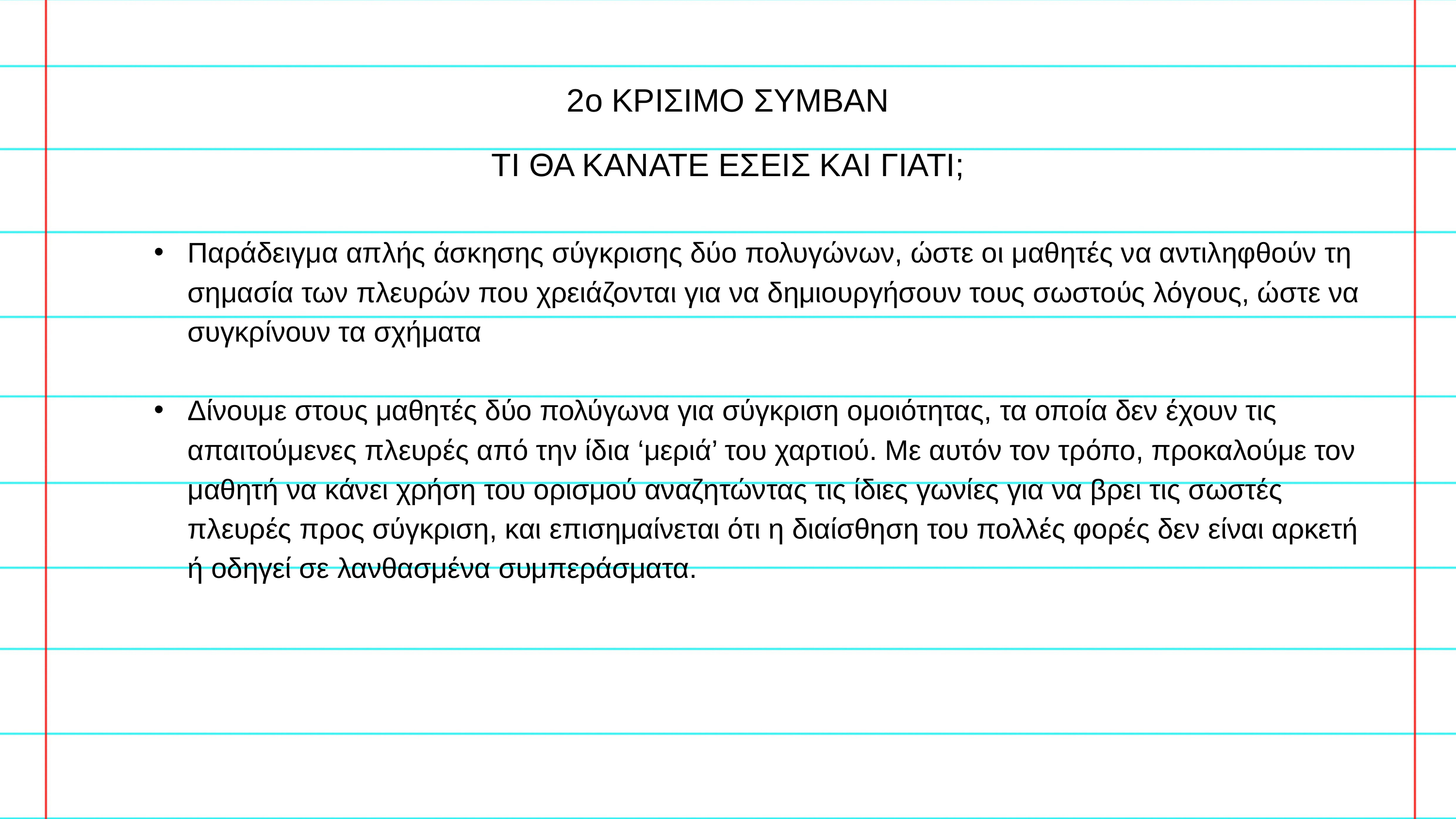

2ο ΚΡΙΣΙΜΟ ΣΥΜΒΑΝ

ΤΙ ΘΑ ΚΑΝΑΤΕ ΕΣΕΙΣ ΚΑΙ ΓΙΑΤΙ;
Παράδειγμα απλής άσκησης σύγκρισης δύο πολυγώνων, ώστε οι μαθητές να αντιληφθούν τη σημασία των πλευρών που χρειάζονται για να δημιουργήσουν τους σωστούς λόγους, ώστε να συγκρίνουν τα σχήματα

Δίνουμε στους μαθητές δύο πολύγωνα για σύγκριση ομοιότητας, τα οποία δεν έχουν τις απαιτούμενες πλευρές από την ίδια ‘μεριά’ του χαρτιού. Με αυτόν τον τρόπο, προκαλούμε τον μαθητή να κάνει χρήση του ορισμού αναζητώντας τις ίδιες γωνίες για να βρει τις σωστές πλευρές προς σύγκριση, και επισημαίνεται ότι η διαίσθηση του πολλές φορές δεν είναι αρκετή ή οδηγεί σε λανθασμένα συμπεράσματα.